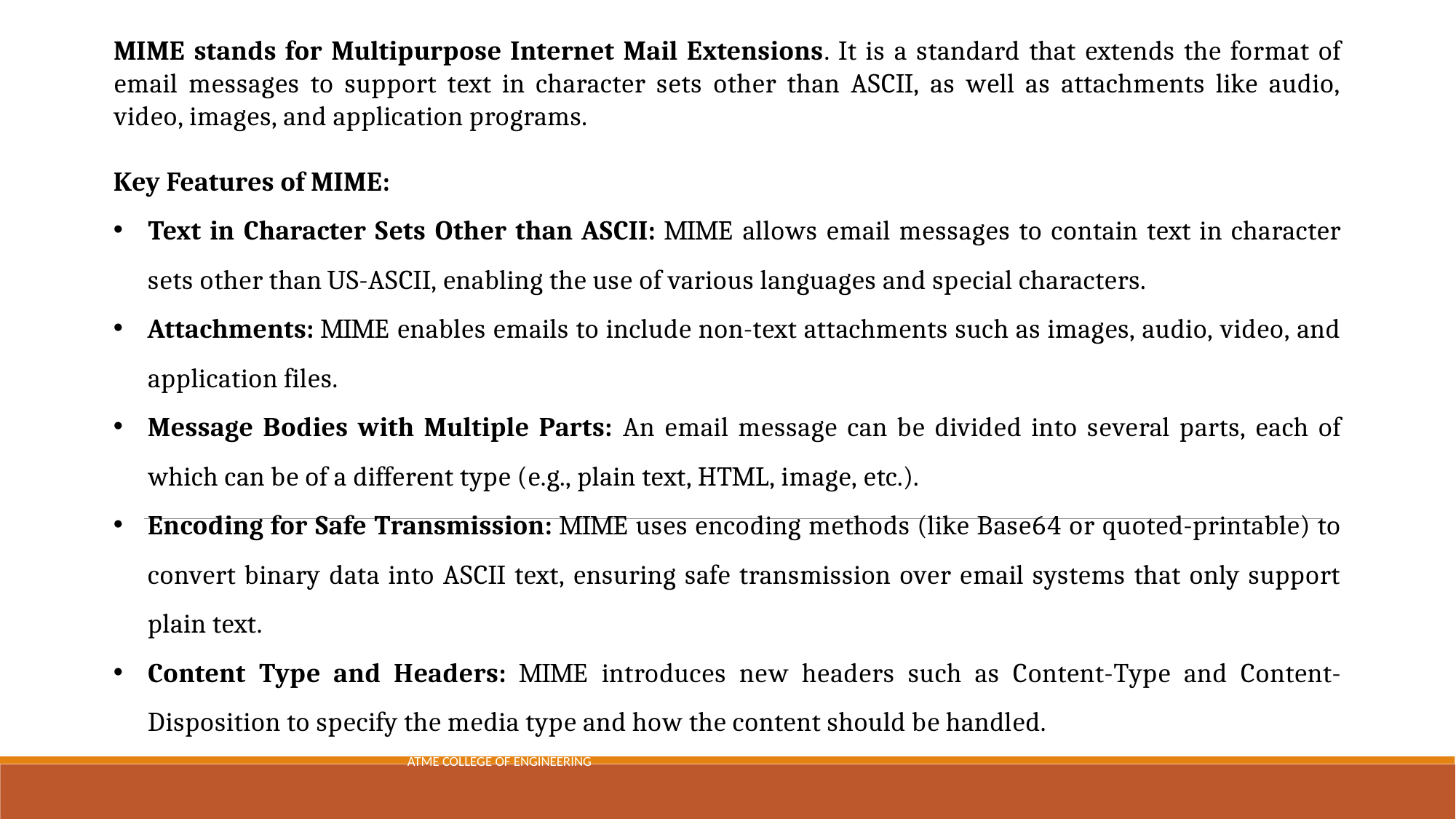

MIME stands for Multipurpose Internet Mail Extensions. It is a standard that extends the format of email messages to support text in character sets other than ASCII, as well as attachments like audio, video, images, and application programs.

Key Features of MIME:
Text in Character Sets Other than ASCII: MIME allows email messages to contain text in character sets other than US-ASCII, enabling the use of various languages and special characters.
Attachments: MIME enables emails to include non-text attachments such as images, audio, video, and application files.
Message Bodies with Multiple Parts: An email message can be divided into several parts, each of which can be of a different type (e.g., plain text, HTML, image, etc.).
Encoding for Safe Transmission: MIME uses encoding methods (like Base64 or quoted-printable) to convert binary data into ASCII text, ensuring safe transmission over email systems that only support plain text.
Content Type and Headers: MIME introduces new headers such as Content-Type and Content-Disposition to specify the media type and how the content should be handled.

ATME COLLEGE OF ENGINEERING